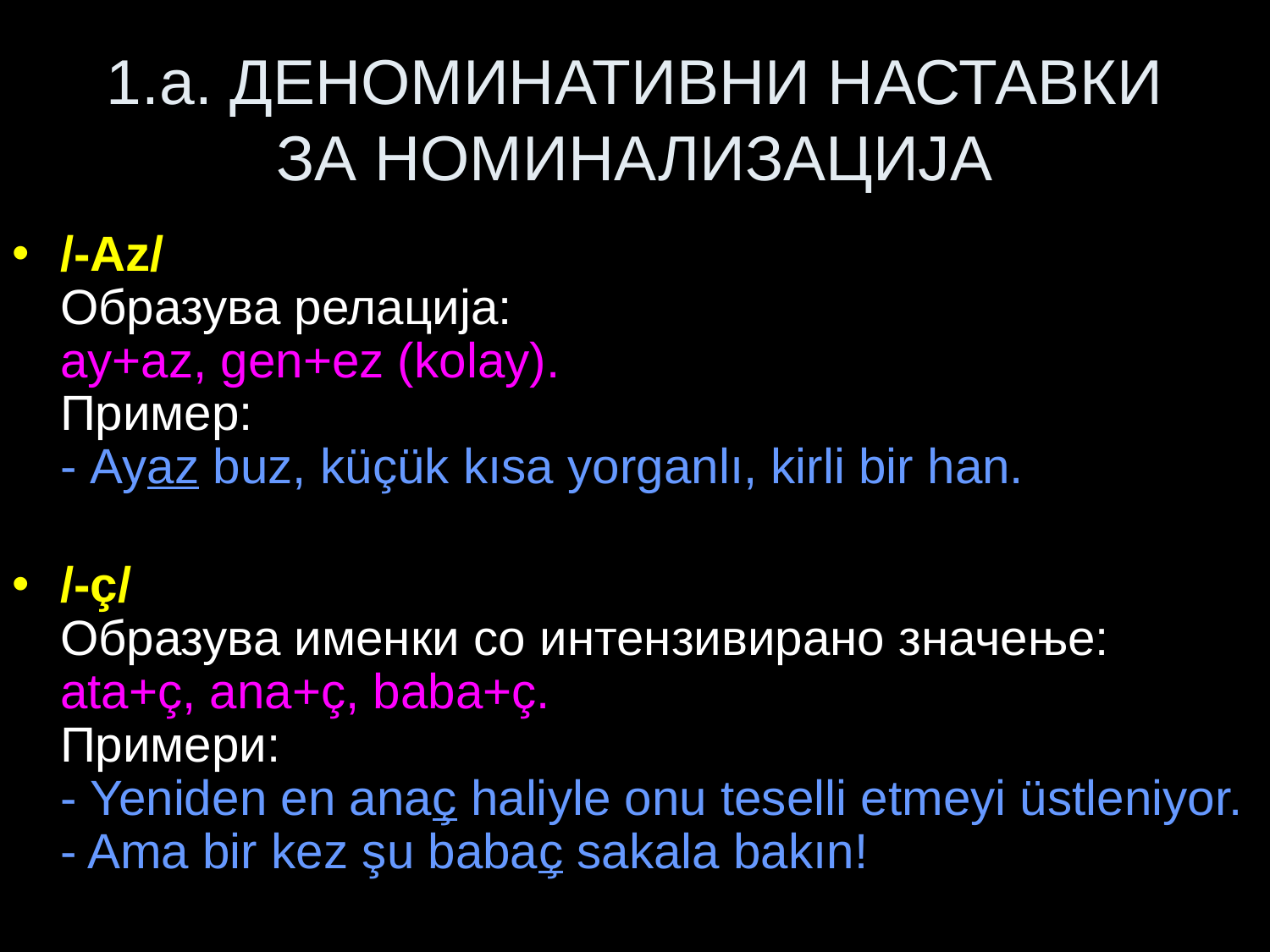

# 1.a. ДЕНОМИНАТИВНИ НАСТАВКИ ЗА НОМИНАЛИЗАЦИЈА
/-Az/
Образува релација:
ay+az, gen+ez (kolay).
Пример:
- Ayaz buz, küçük kısa yorganlı, kirli bir han.
/-ç/
Образува именки со интензивирано значење:
ata+ç, ana+ç, baba+ç.
Примери:
- Yeniden en anaç haliyle onu teselli etmeyi üstleniyor.
- Ama bir kez şu babaç sakala bakın!